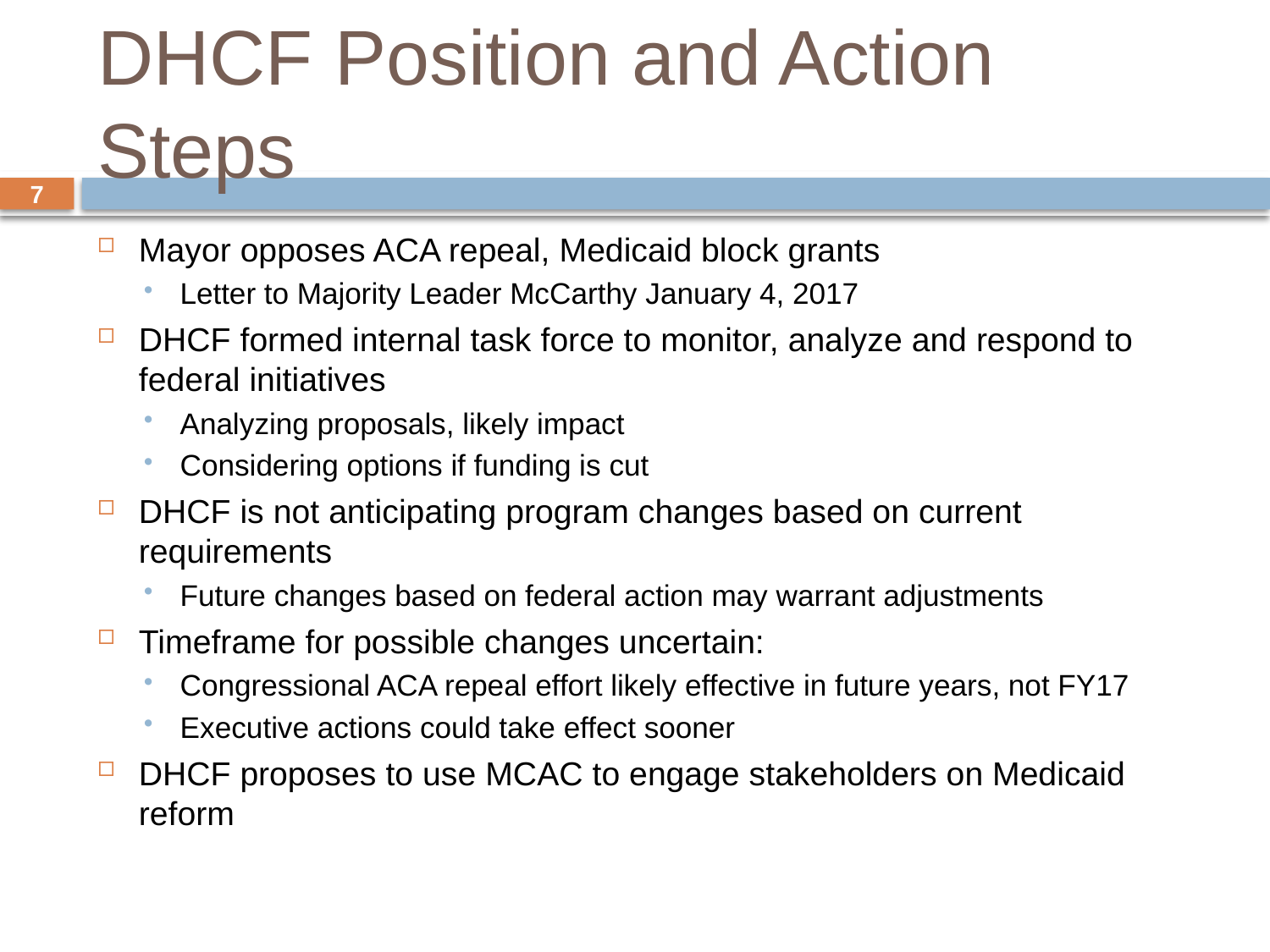

# DHCF Position and Action Steps
7
Mayor opposes ACA repeal, Medicaid block grants
Letter to Majority Leader McCarthy January 4, 2017
DHCF formed internal task force to monitor, analyze and respond to federal initiatives
Analyzing proposals, likely impact
Considering options if funding is cut
DHCF is not anticipating program changes based on current requirements
Future changes based on federal action may warrant adjustments
Timeframe for possible changes uncertain:
Congressional ACA repeal effort likely effective in future years, not FY17
Executive actions could take effect sooner
DHCF proposes to use MCAC to engage stakeholders on Medicaid reform